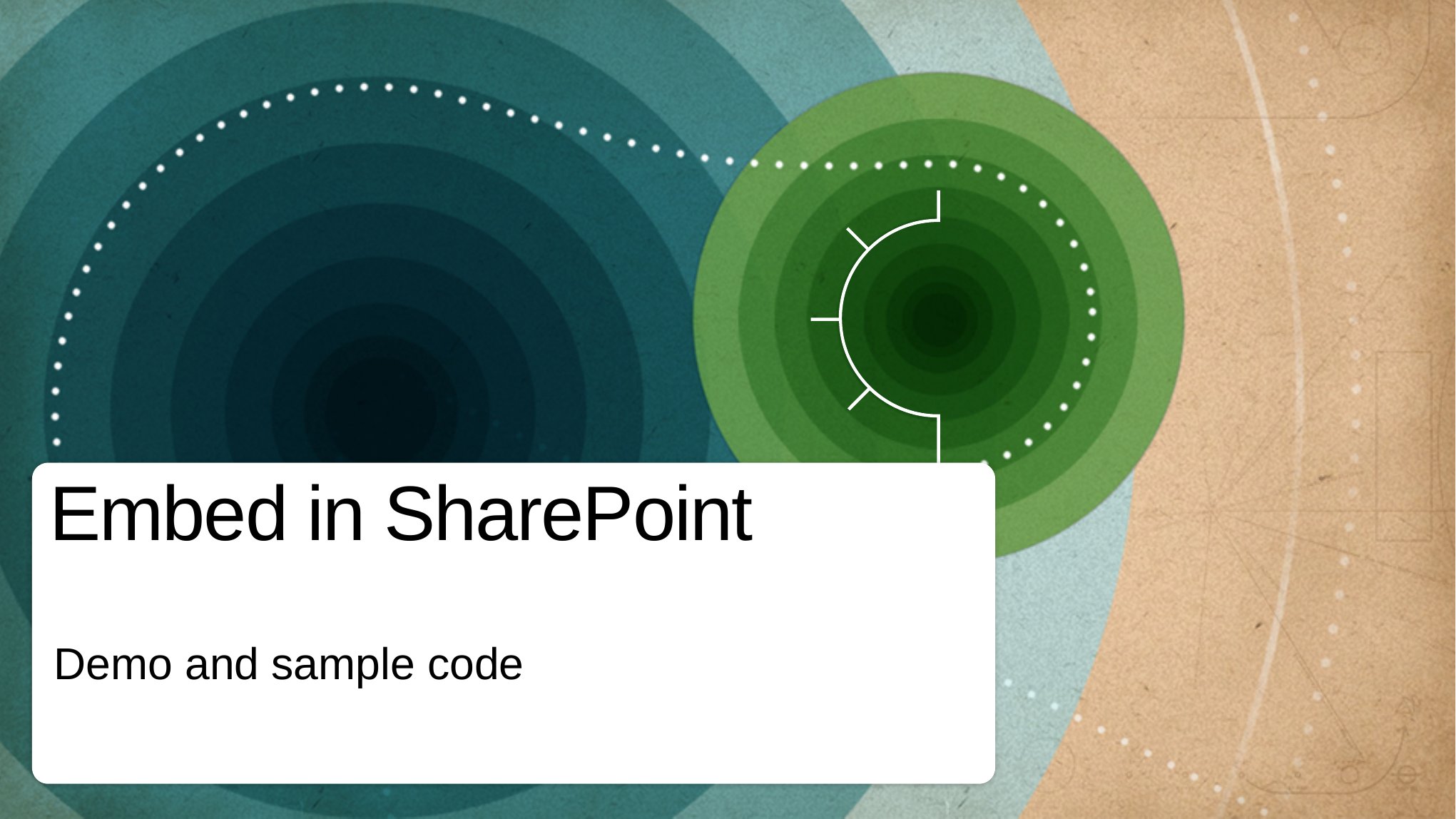

# Embed in SharePoint
Demo and sample code